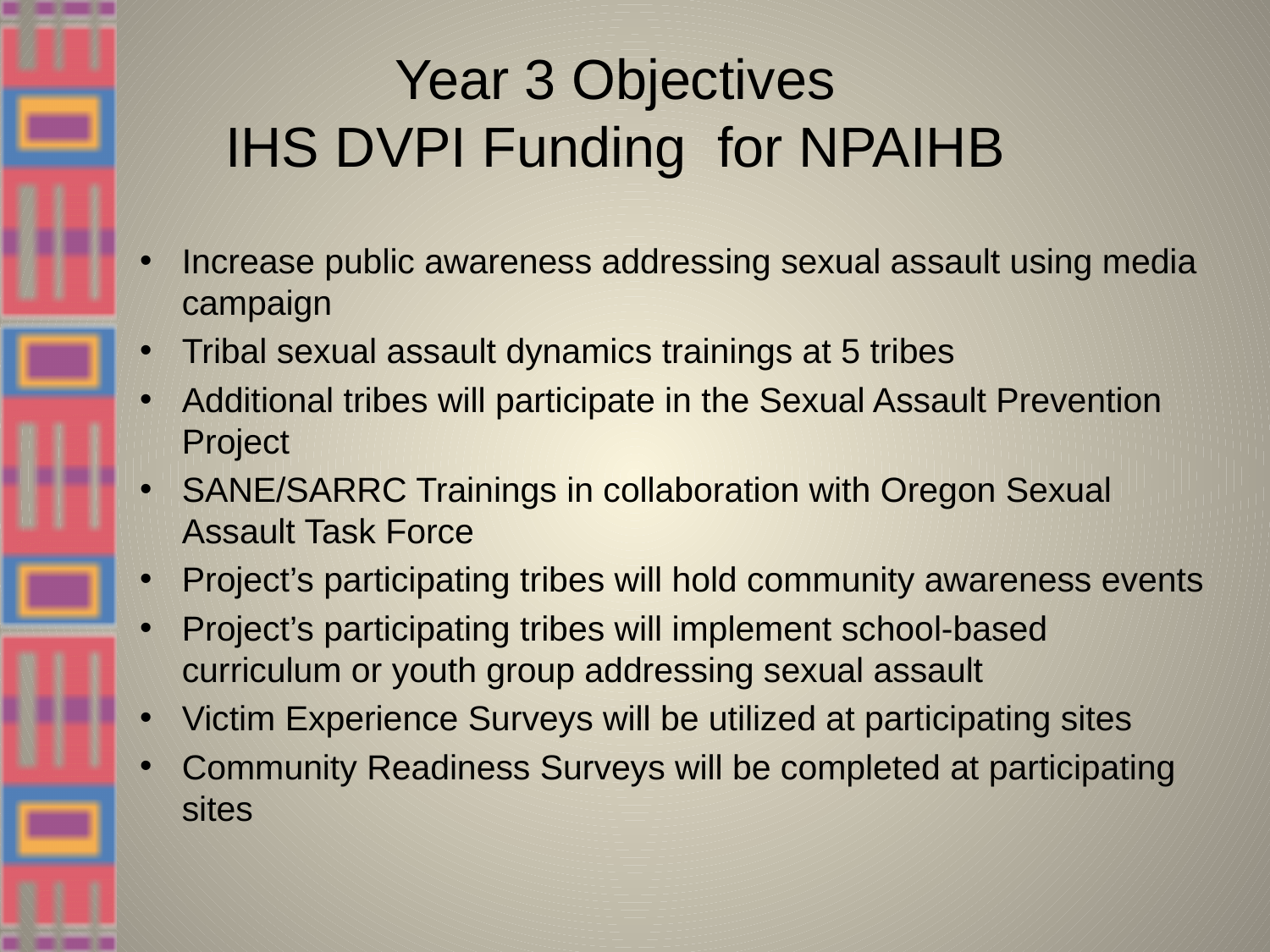

# Year 3 Objectives IHS DVPI Funding  for NPAIHB
Increase public awareness addressing sexual assault using media campaign
Tribal sexual assault dynamics trainings at 5 tribes
Additional tribes will participate in the Sexual Assault Prevention Project
SANE/SARRC Trainings in collaboration with Oregon Sexual Assault Task Force
Project’s participating tribes will hold community awareness events
Project’s participating tribes will implement school-based curriculum or youth group addressing sexual assault
Victim Experience Surveys will be utilized at participating sites
Community Readiness Surveys will be completed at participating sites